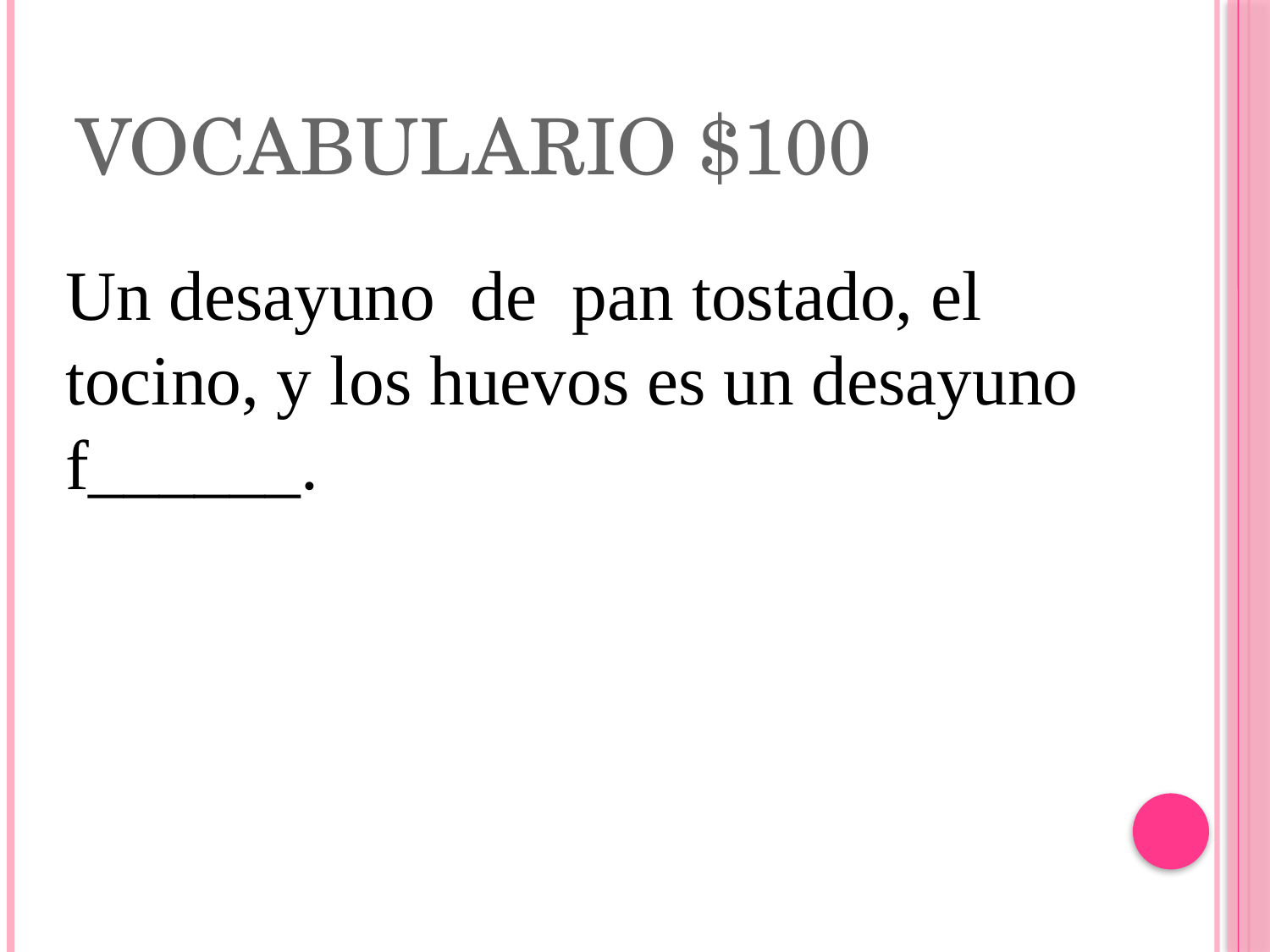

# Vocabulario $100
Un desayuno  de  pan tostado, el tocino, y los huevos es un desayuno f______.